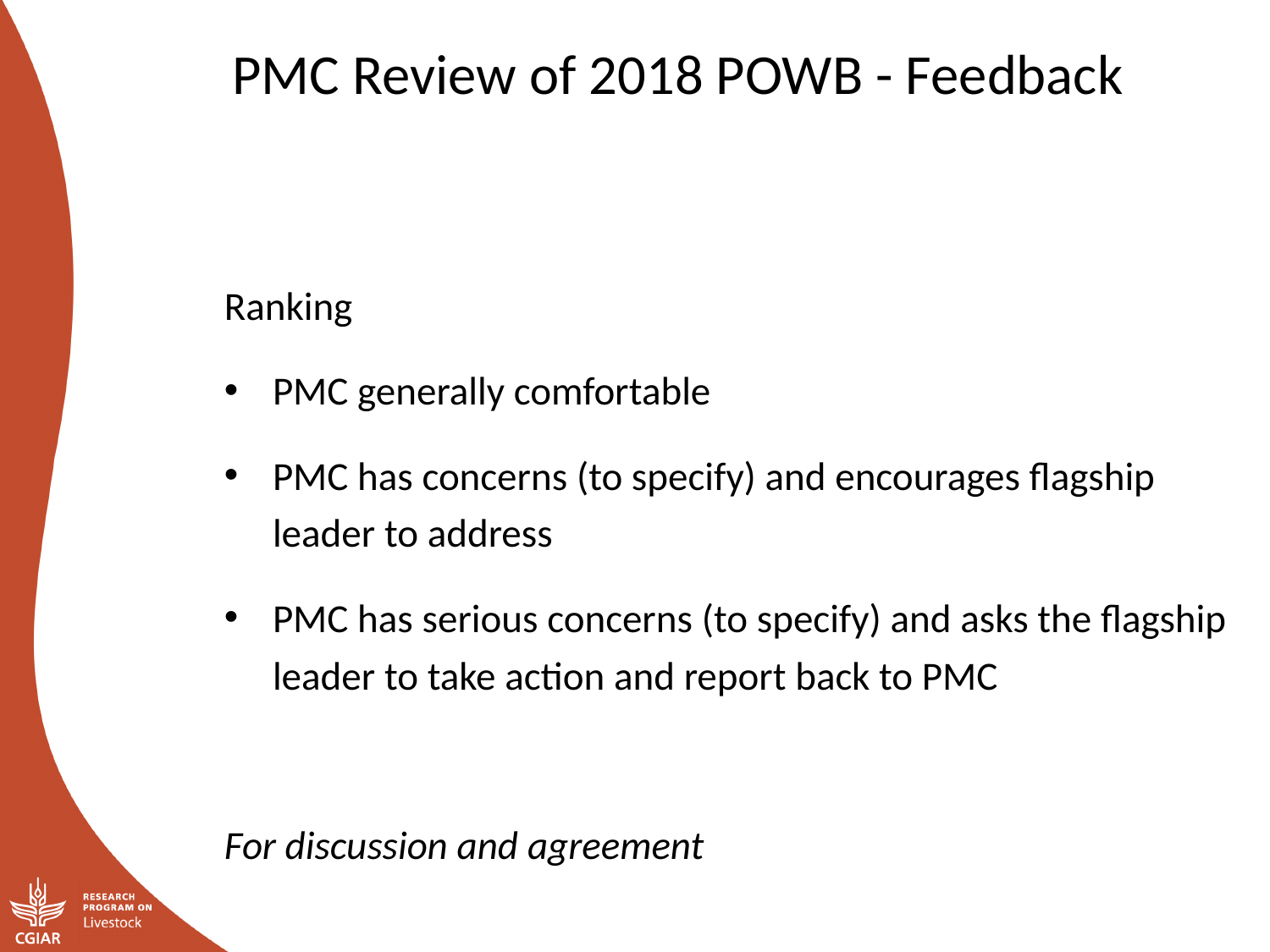

PMC Review of 2018 POWB - Feedback

Ranking
PMC generally comfortable
PMC has concerns (to specify) and encourages flagship leader to address
PMC has serious concerns (to specify) and asks the flagship leader to take action and report back to PMC

For discussion and agreement